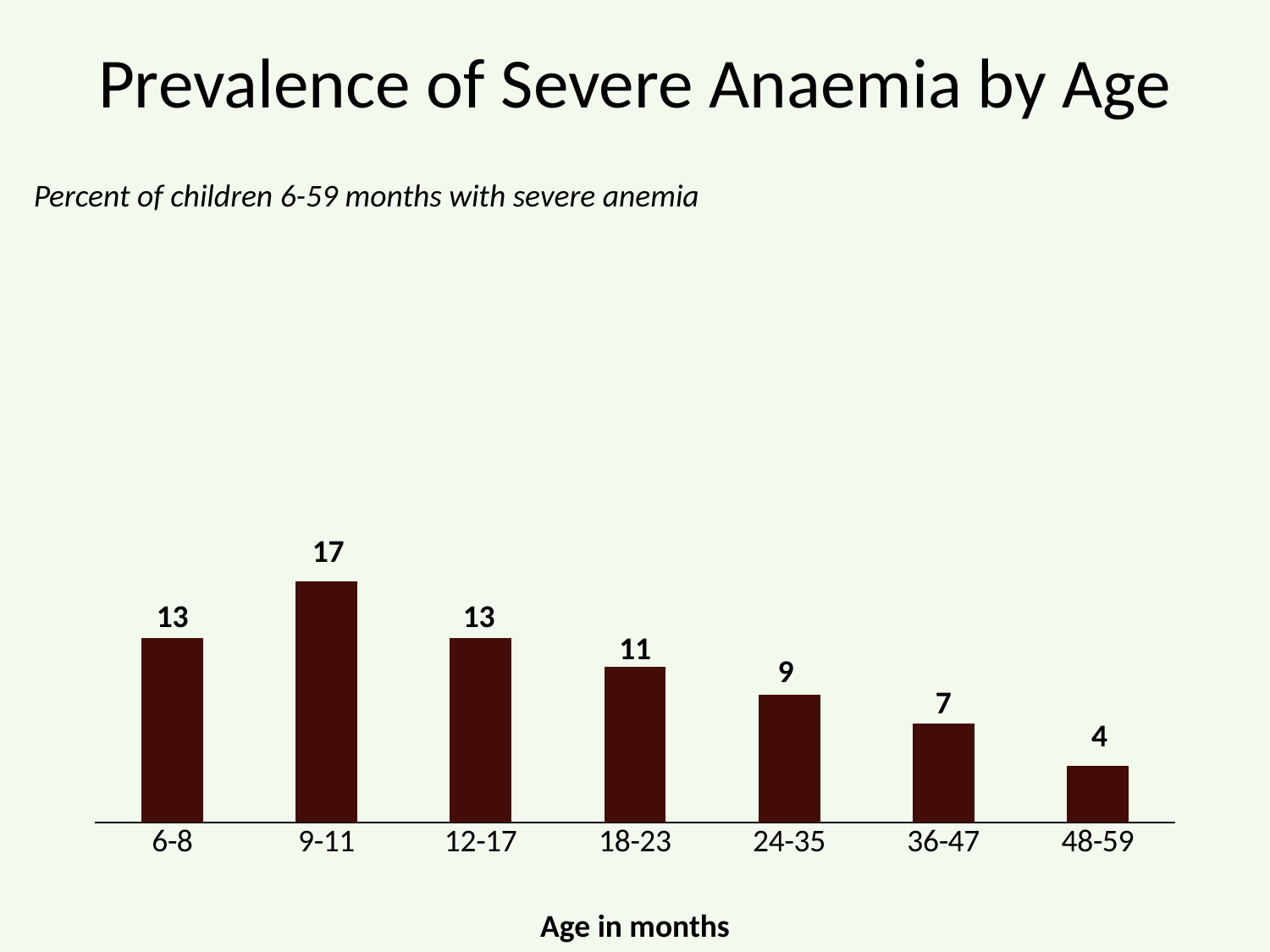

# Prevalence of Severe Anaemia by Age
Percent of children 6-59 months with severe anemia

### Chart

| Category | Anemia |
|---|---|
| 6-8 | 13.0 |
| 9-11 | 17.0 |
| 12-17 | 13.0 |
| 18-23 | 11.0 |
| 24-35 | 9.0 |
| 36-47 | 7.0 |
| 48-59 | 4.0 |
Age in months